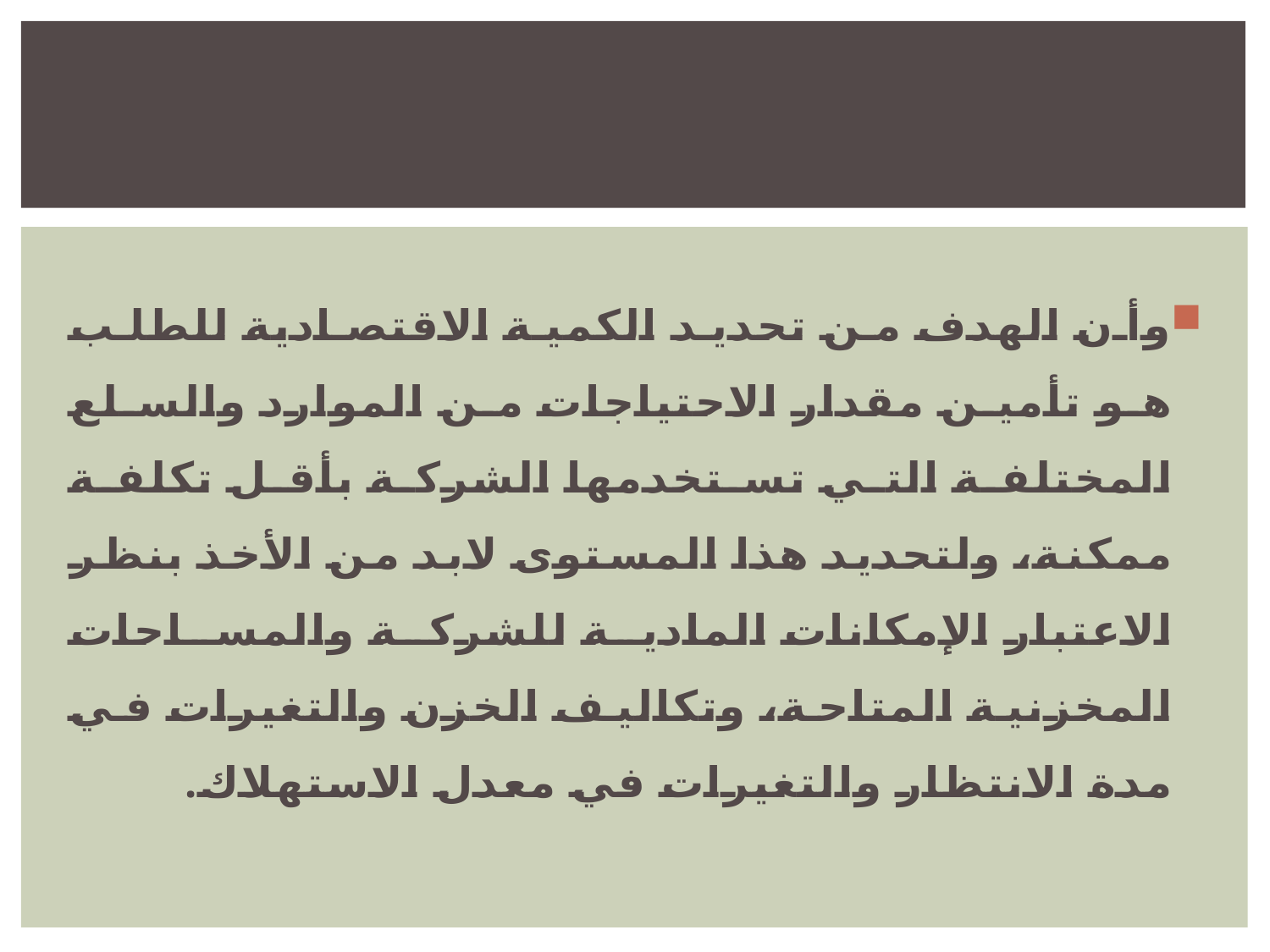

#
وأن الهدف من تحديد الكمية الاقتصادية للطلب هو تأمين مقدار الاحتياجات من الموارد والسلع المختلفة التي تستخدمها الشركة بأقل تكلفة ممكنة، ولتحديد هذا المستوى لابد من الأخذ بنظر الاعتبار الإمكانات المادية للشركة والمساحات المخزنية المتاحة، وتكاليف الخزن والتغيرات في مدة الانتظار والتغيرات في معدل الاستهلاك.